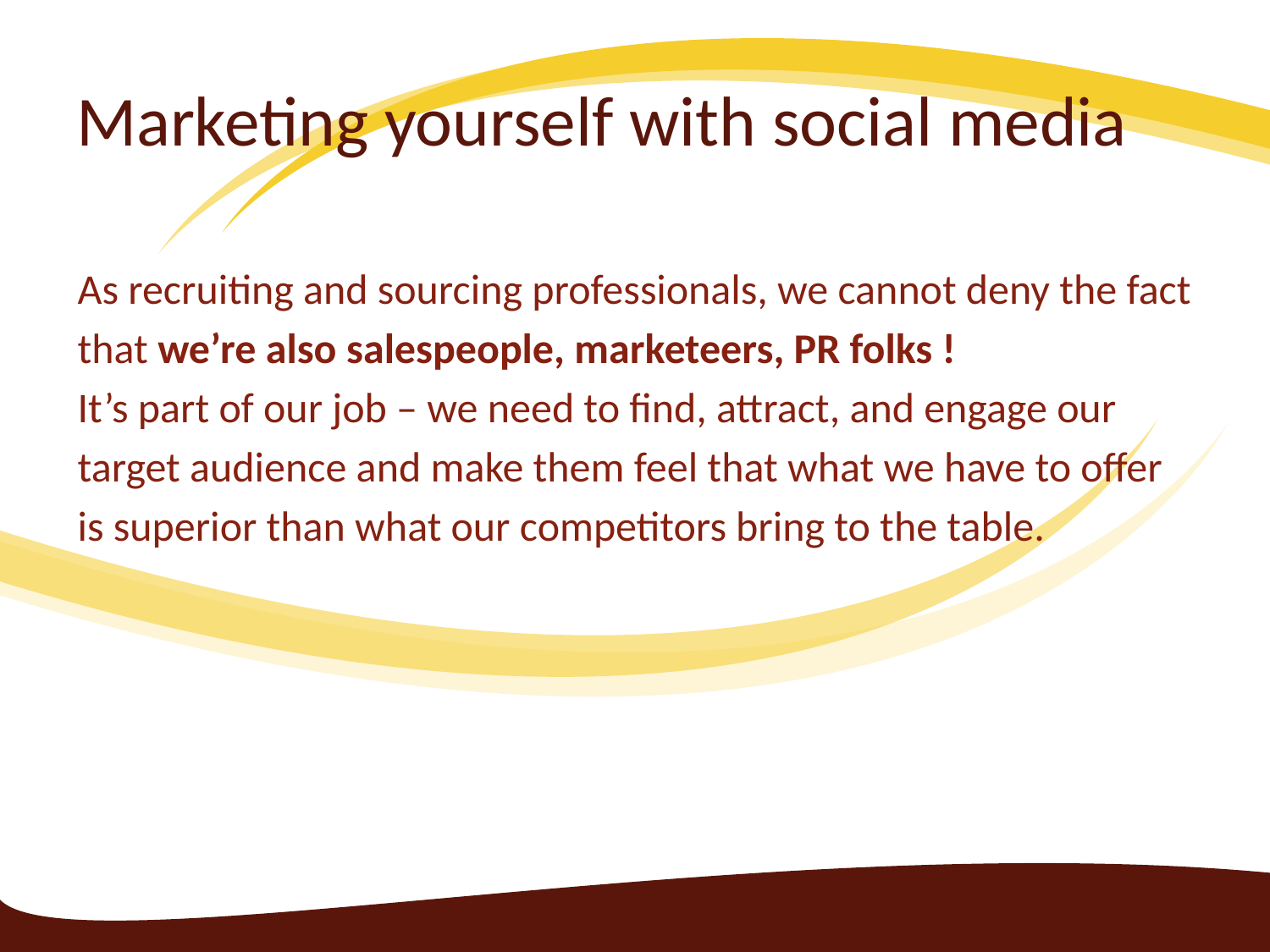

# Marketing yourself with social media

As recruiting and sourcing professionals, we cannot deny the fact
that we’re also salespeople, marketeers, PR folks !
It’s part of our job – we need to find, attract, and engage our
target audience and make them feel that what we have to offer
is superior than what our competitors bring to the table.